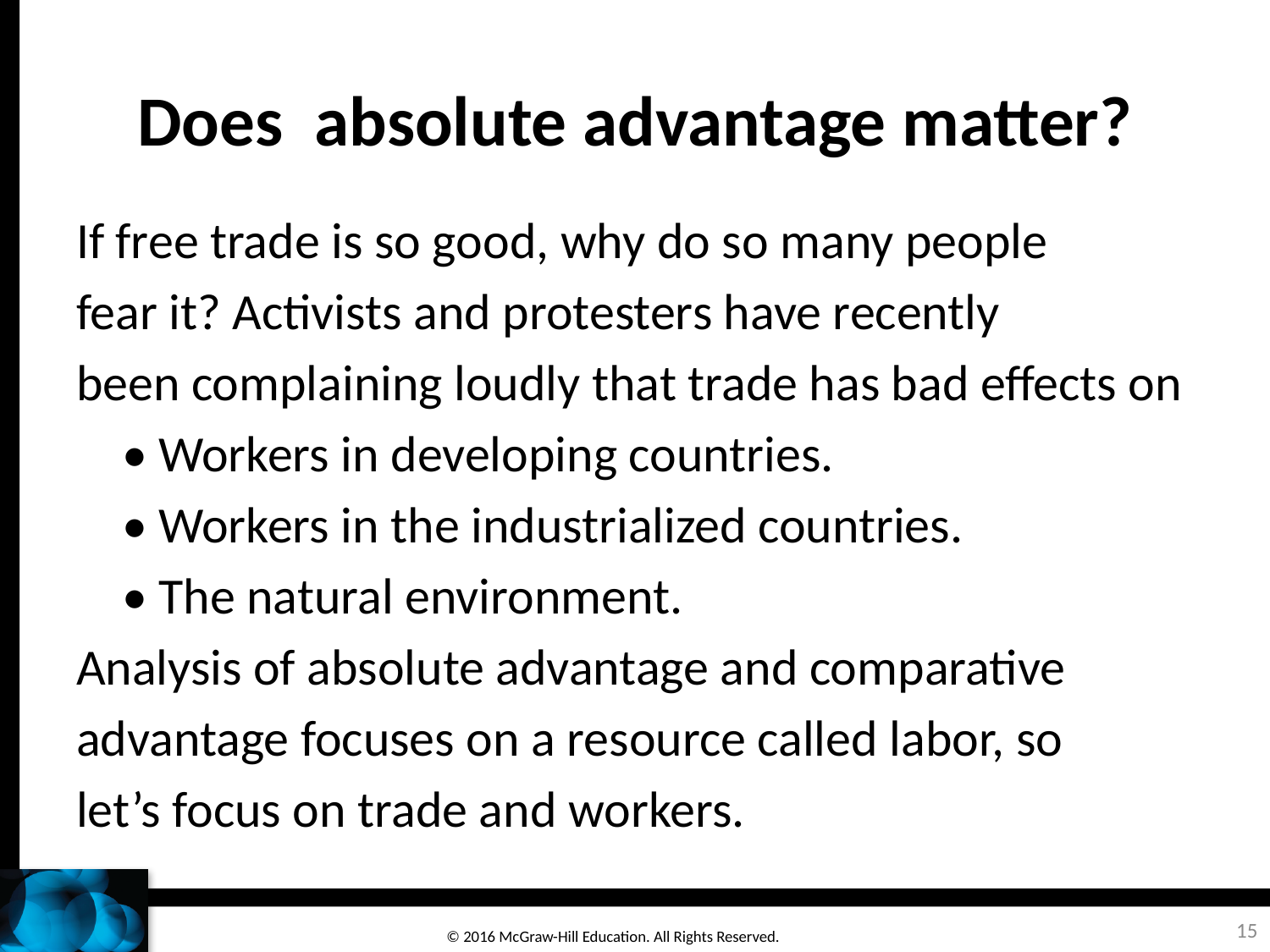

# Does  absolute advantage matter?
If free trade is so good, why do so many people
fear it? Activists and protesters have recently
been complaining loudly that trade has bad effects on
    • Workers in developing countries.
    • Workers in the industrialized countries.
    • The natural environment.
Analysis of absolute advantage and comparative
advantage focuses on a resource called labor, so
let’s focus on trade and workers.
15
© 2016 McGraw-Hill Education. All Rights Reserved.